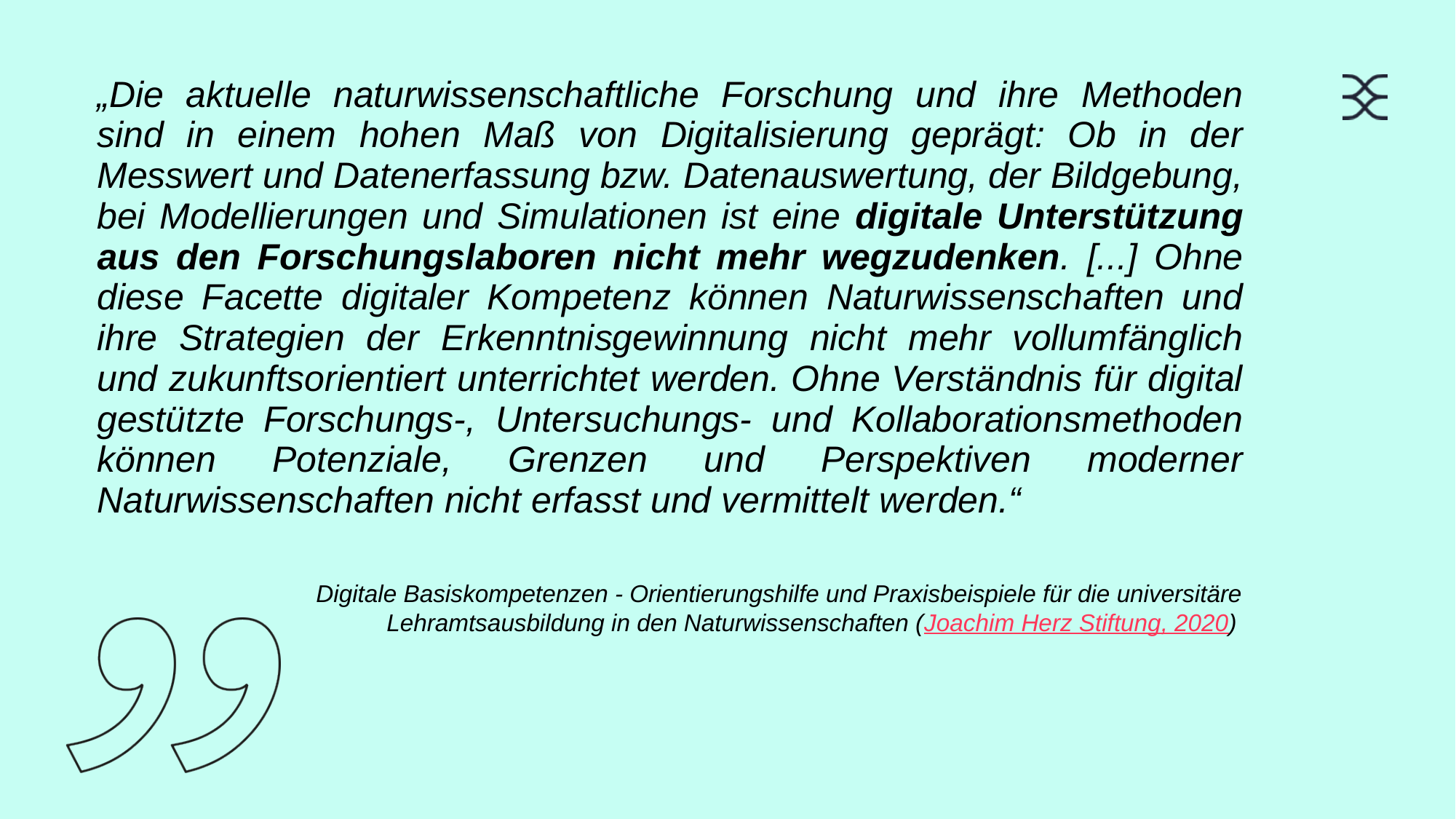

„Die aktuelle naturwissenschaftliche Forschung und ihre Methoden sind in einem hohen Maß von Digitalisierung geprägt: Ob in der Messwert­ und Datenerfassung bzw. Datenauswertung, der Bildgebung, bei Modellierungen und Simulationen ist eine digitale Unterstützung aus den Forschungslaboren nicht mehr wegzudenken. [...] Ohne diese Facette digitaler Kompetenz können Naturwissenschaften und ihre Strategien der Erkenntnisgewinnung nicht mehr vollumfänglich und zukunftsorientiert unterrichtet werden. Ohne Verständnis für digital gestützte Forschungs-­, Untersuchungs-­ und Kollaborationsmethoden können Potenziale, Grenzen und Perspektiven moderner Naturwissenschaf­ten nicht erfasst und vermittelt werden.“
Digitale Basiskompetenzen - Orientierungshilfe und Praxisbeispiele für die universitäre Lehramtsausbildung in den Naturwissenschaften (Joachim Herz Stiftung, 2020)